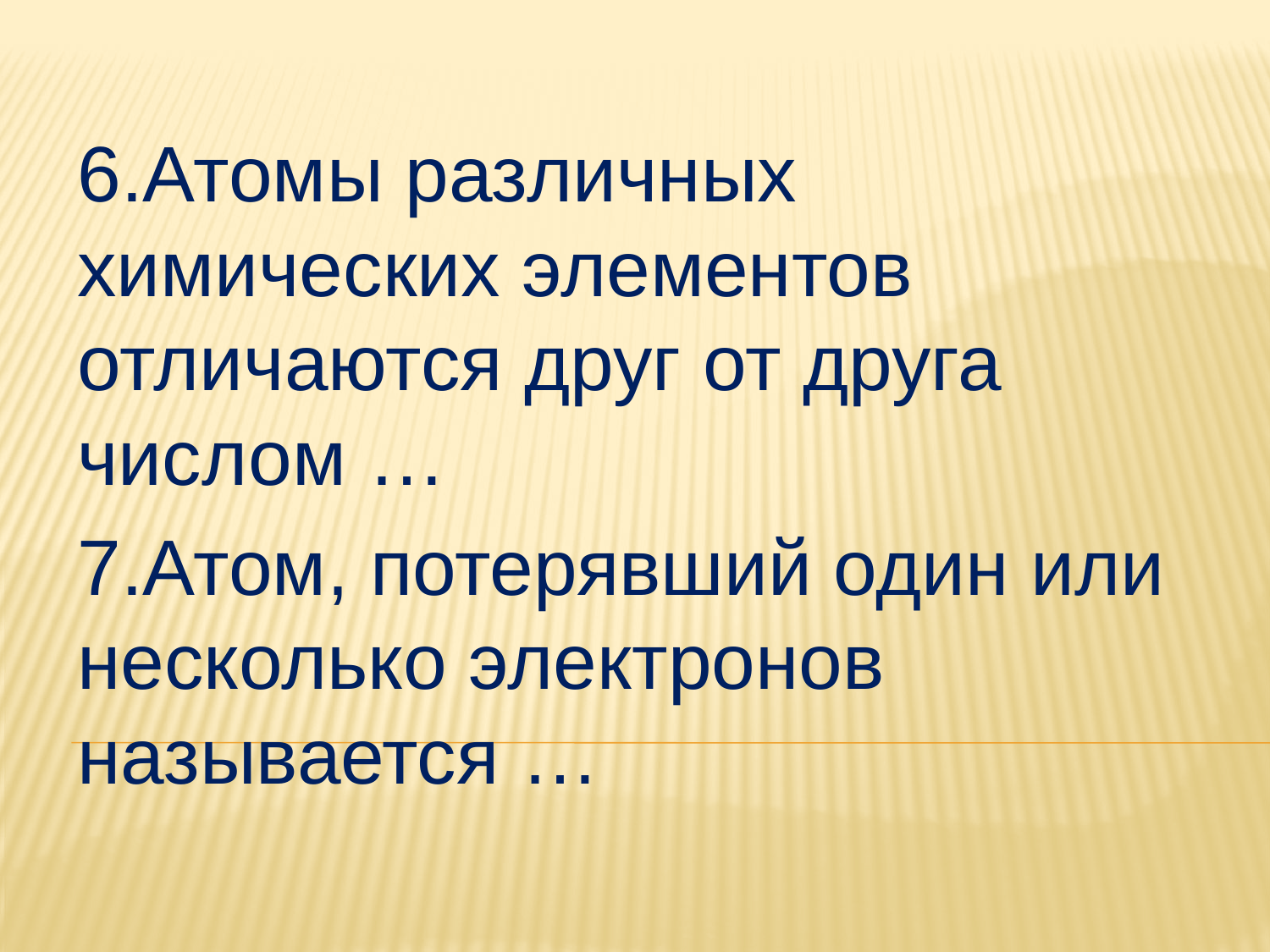

6.Атомы различных химических элементов отличаются друг от друга числом …
7.Атом, потерявший один или несколько электронов называется …